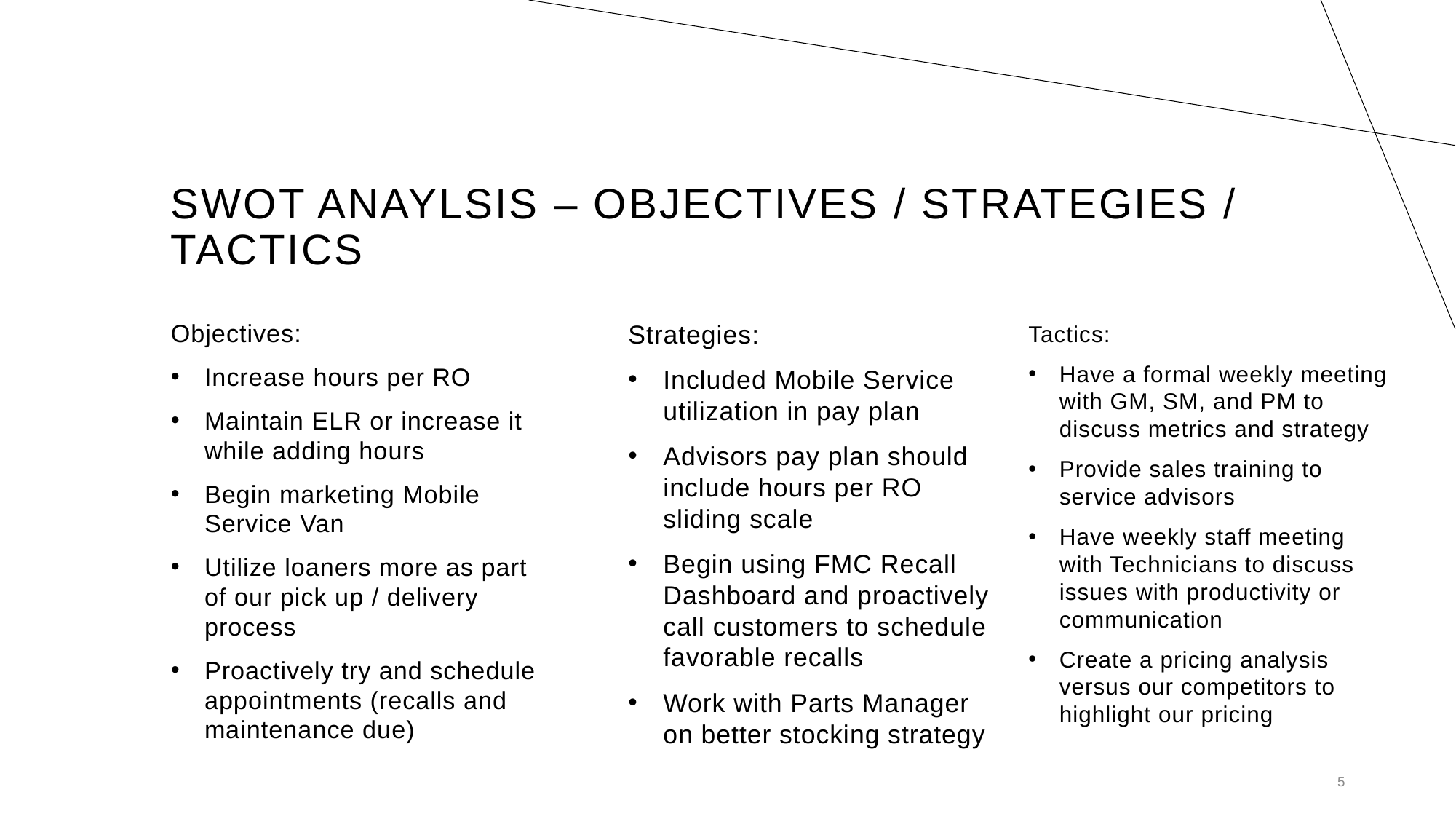

# SWOT Anaylsis – Objectives / Strategies / Tactics
Objectives:
Increase hours per RO
Maintain ELR or increase it while adding hours
Begin marketing Mobile Service Van
Utilize loaners more as part of our pick up / delivery process
Proactively try and schedule appointments (recalls and maintenance due)
Strategies:
Included Mobile Service utilization in pay plan
Advisors pay plan should include hours per RO sliding scale
Begin using FMC Recall Dashboard and proactively call customers to schedule favorable recalls
Work with Parts Manager on better stocking strategy
Tactics:
Have a formal weekly meeting with GM, SM, and PM to discuss metrics and strategy
Provide sales training to service advisors
Have weekly staff meeting with Technicians to discuss issues with productivity or communication
Create a pricing analysis versus our competitors to highlight our pricing
5